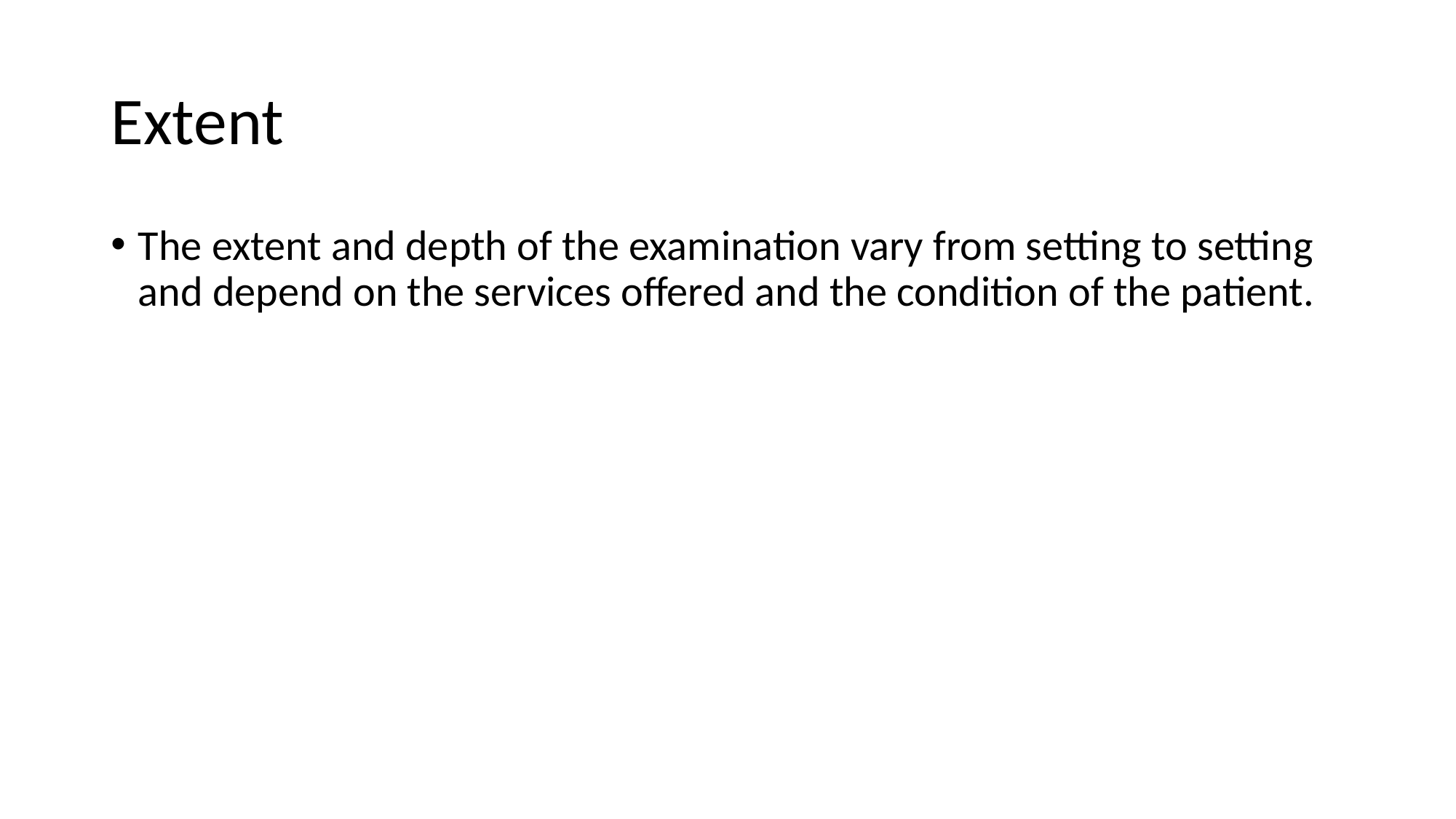

# Extent
The extent and depth of the examination vary from setting to setting and depend on the services offered and the condition of the patient.